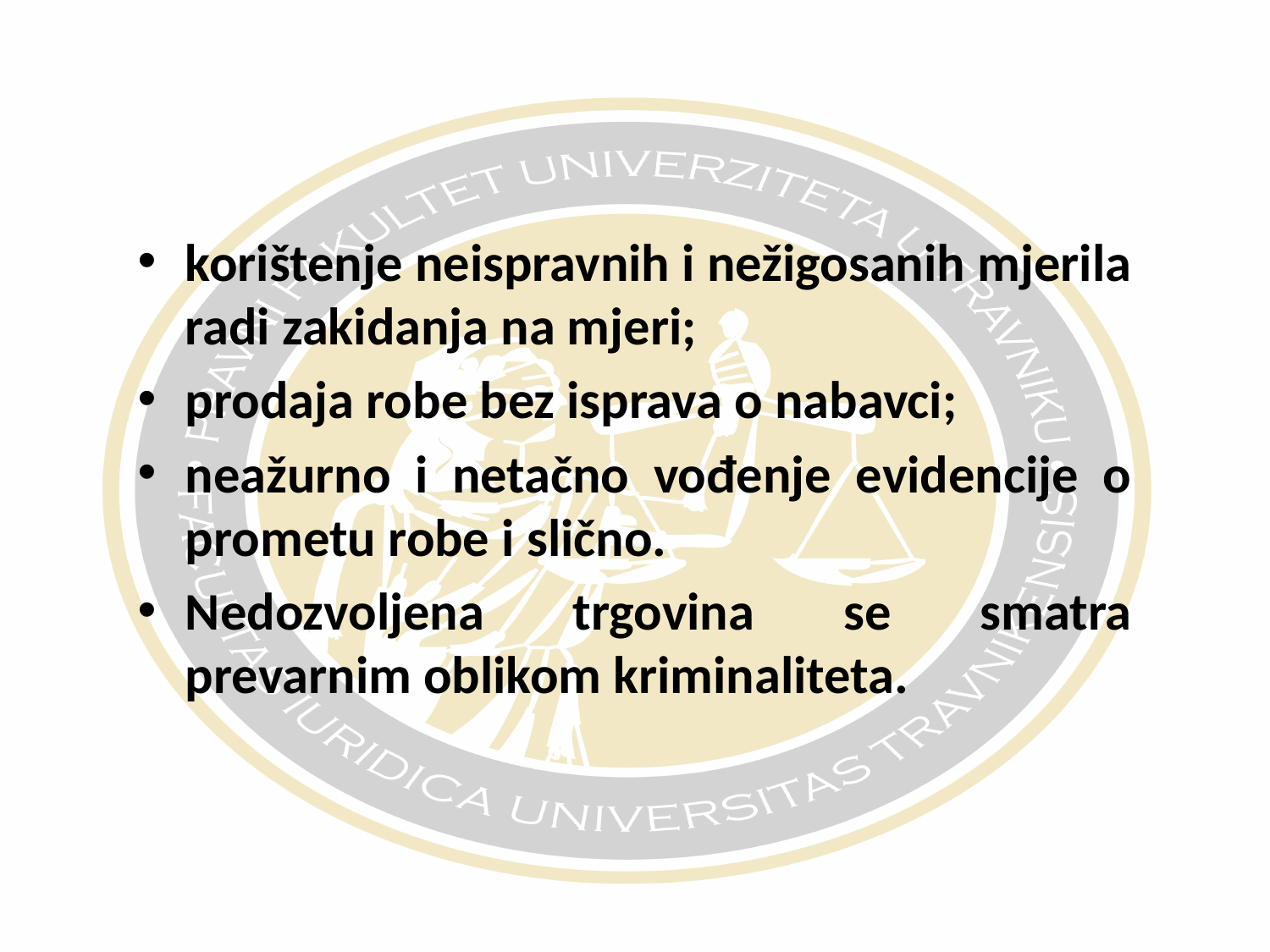

#
korištenje neispravnih i nežigosanih mjerila radi zakidanja na mjeri;
prodaja robe bez isprava o nabavci;
neažurno i netačno vođenje evidencije o prometu robe i slično.
Nedozvoljena trgovina se smatra prevarnim oblikom kriminaliteta.